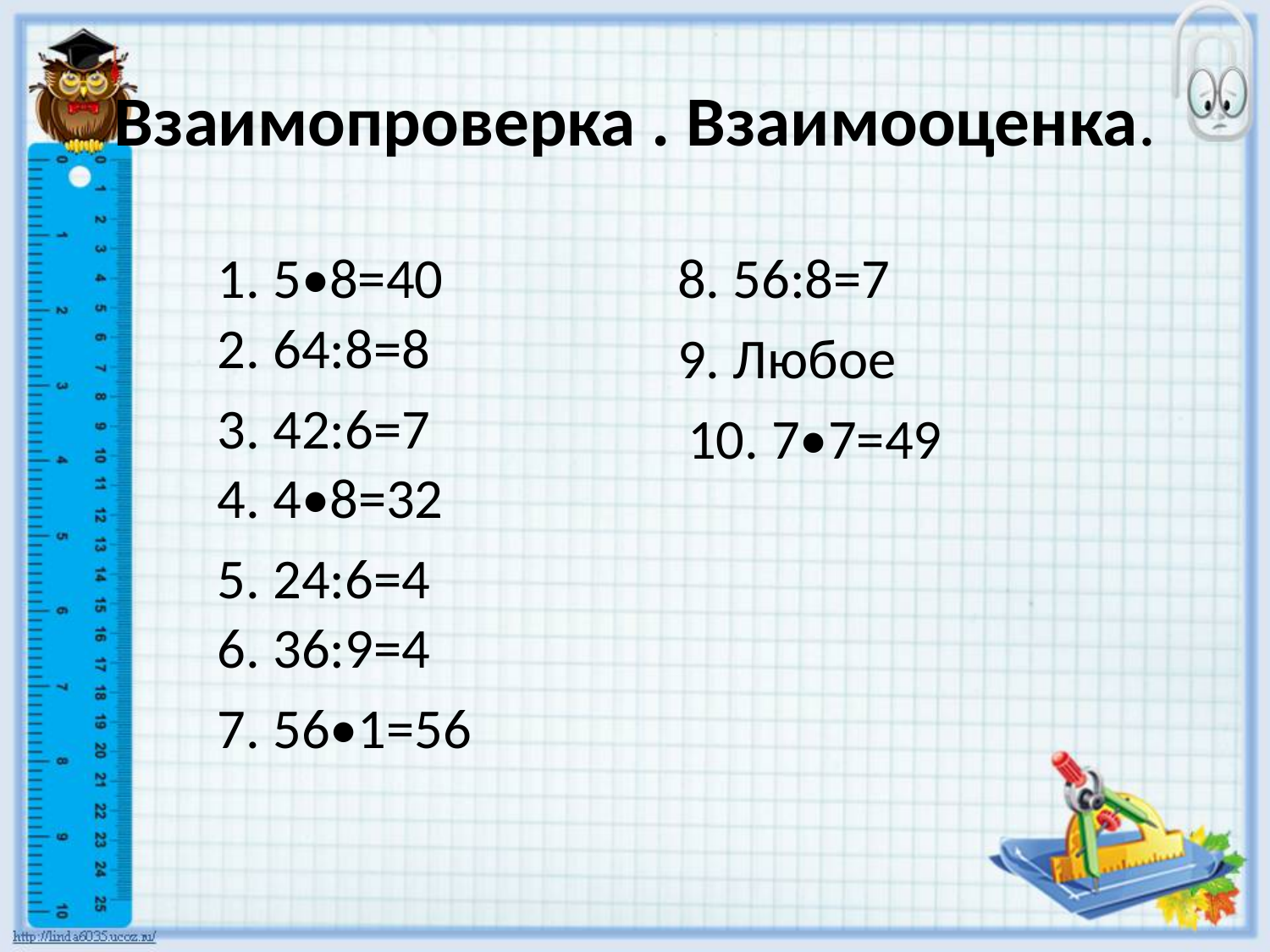

# Взаимопроверка . Взаимооценка.
1. 5•8=40
8. 56:8=7
2. 64:8=8
9. Любое
3. 42:6=7
10. 7•7=49
4. 4•8=32
5. 24:6=4
6. 36:9=4
7. 56•1=56